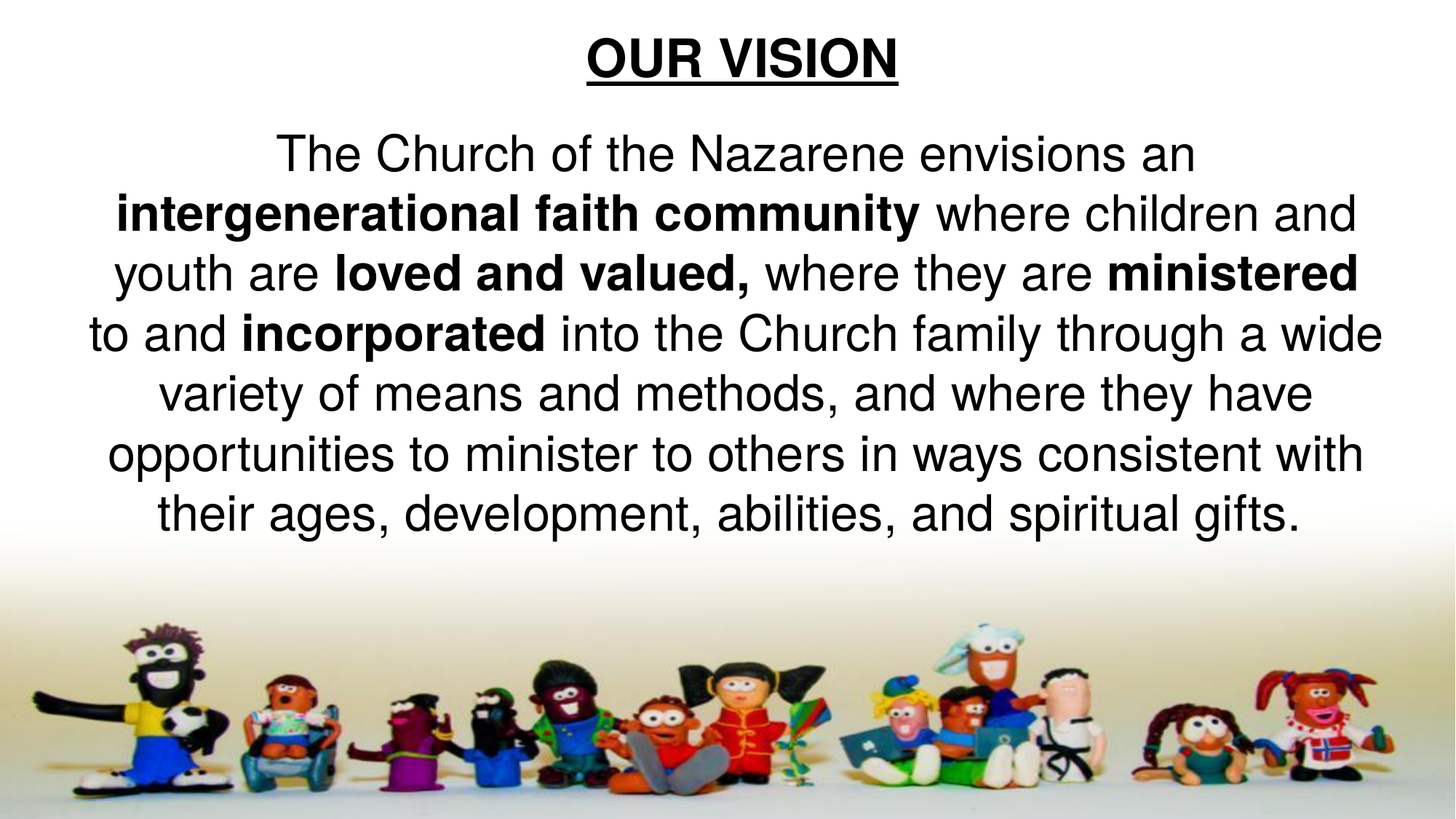

OUR VISION
The Church of the Nazarene envisions an intergenerational faith community where children and youth are loved and valued, where they are ministered to and incorporated into the Church family through a wide variety of means and methods, and where they have opportunities to minister to others in ways consistent with their ages, development, abilities, and spiritual gifts.